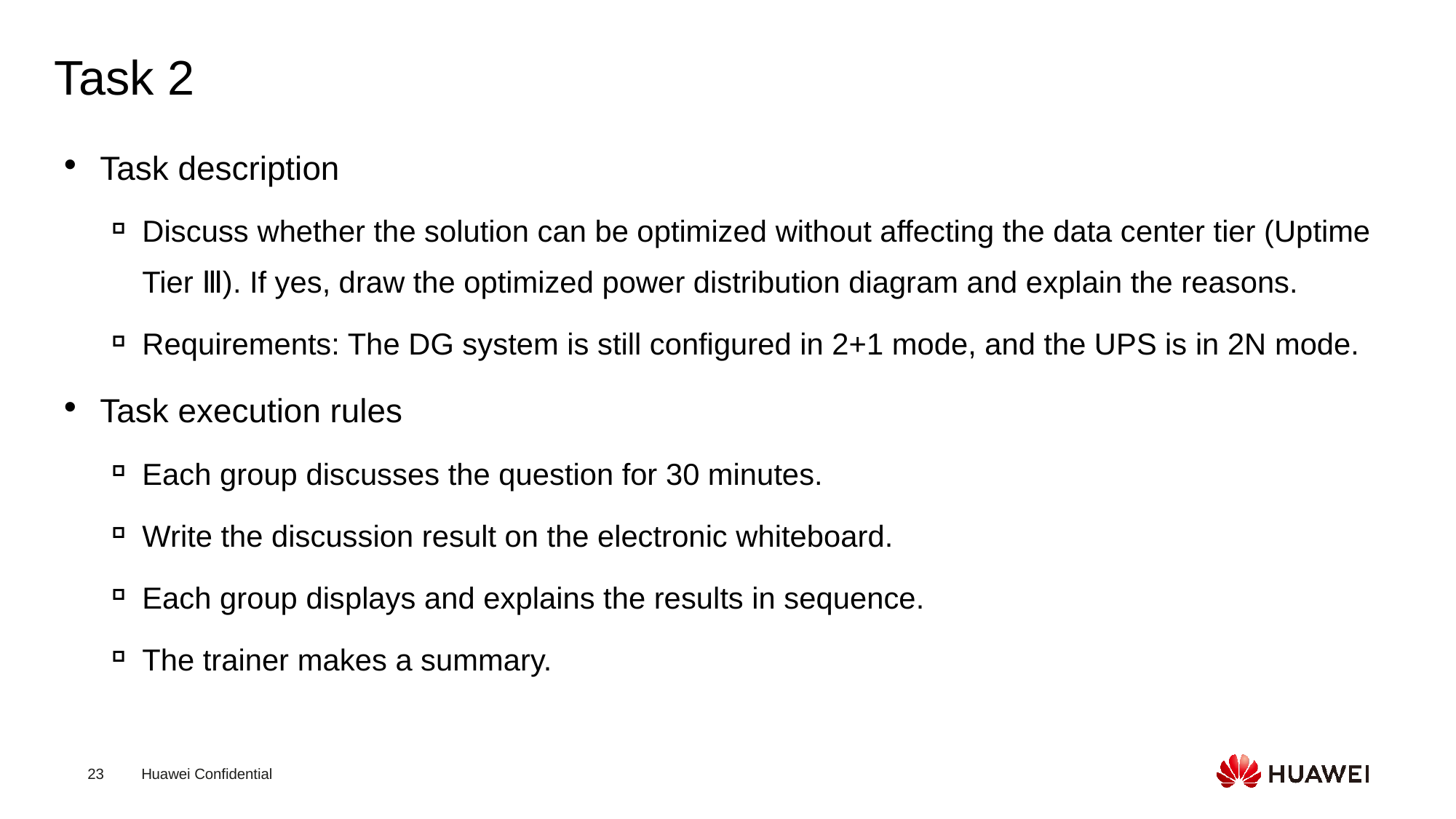

# Task 2
Task description
Discuss whether the solution can be optimized without affecting the data center tier (Uptime Tier Ⅲ). If yes, draw the optimized power distribution diagram and explain the reasons.
Requirements: The DG system is still configured in 2+1 mode, and the UPS is in 2N mode.
Task execution rules
Each group discusses the question for 30 minutes.
Write the discussion result on the electronic whiteboard.
Each group displays and explains the results in sequence.
The trainer makes a summary.